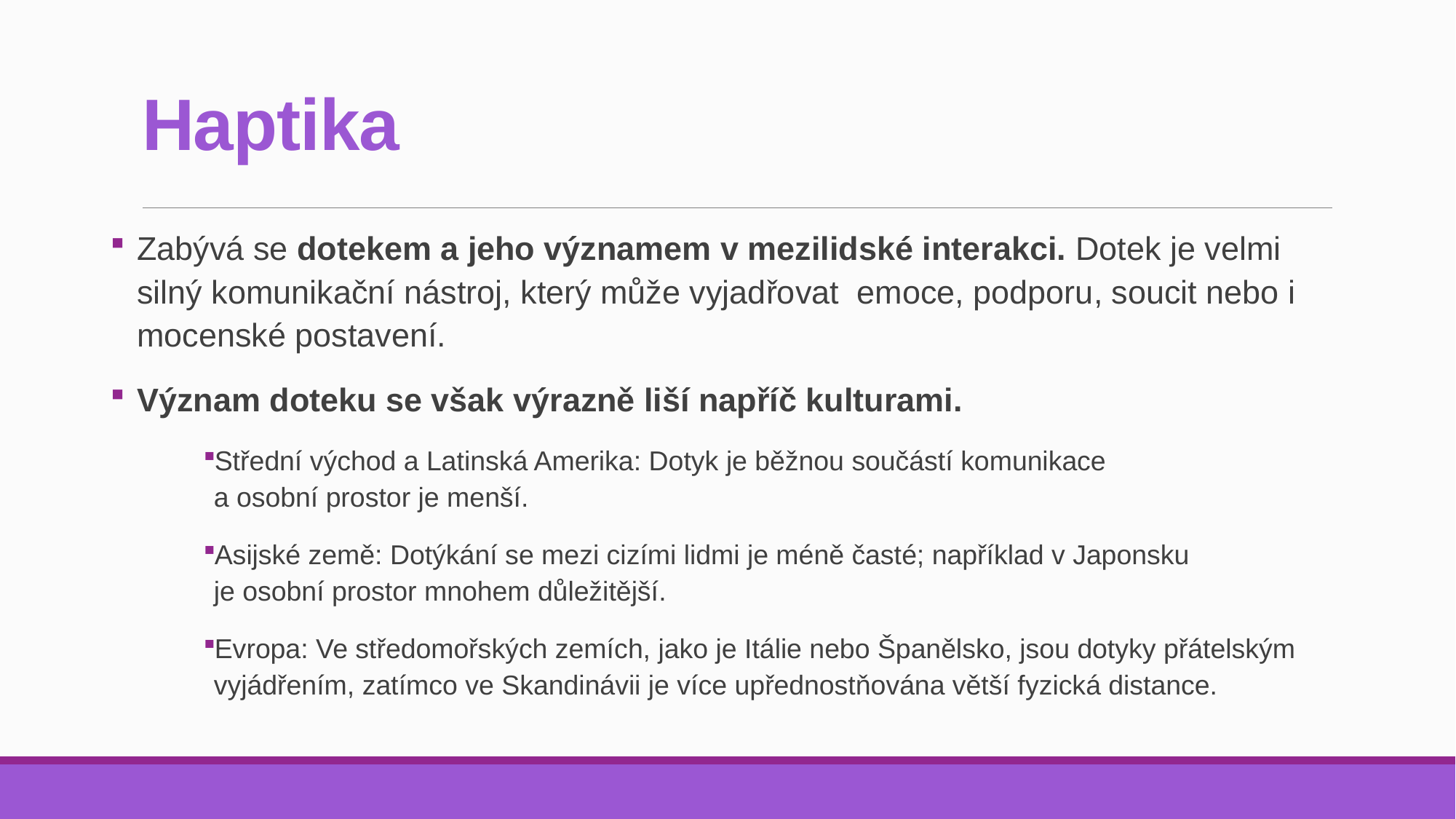

# Haptika
Zabývá se dotekem a jeho významem v mezilidské interakci. Dotek je velmi silný komunikační nástroj, který může vyjadřovat  emoce, podporu, soucit nebo i mocenské postavení.
Význam doteku se však výrazně liší napříč kulturami.
Střední východ a Latinská Amerika: Dotyk je běžnou součástí komunikace
a osobní prostor je menší.
Asijské země: Dotýkání se mezi cizími lidmi je méně časté; například v Japonsku
je osobní prostor mnohem důležitější.
Evropa: Ve středomořských zemích, jako je Itálie nebo Španělsko, jsou dotyky přátelským vyjádřením, zatímco ve Skandinávii je více upřednostňována větší fyzická distance.